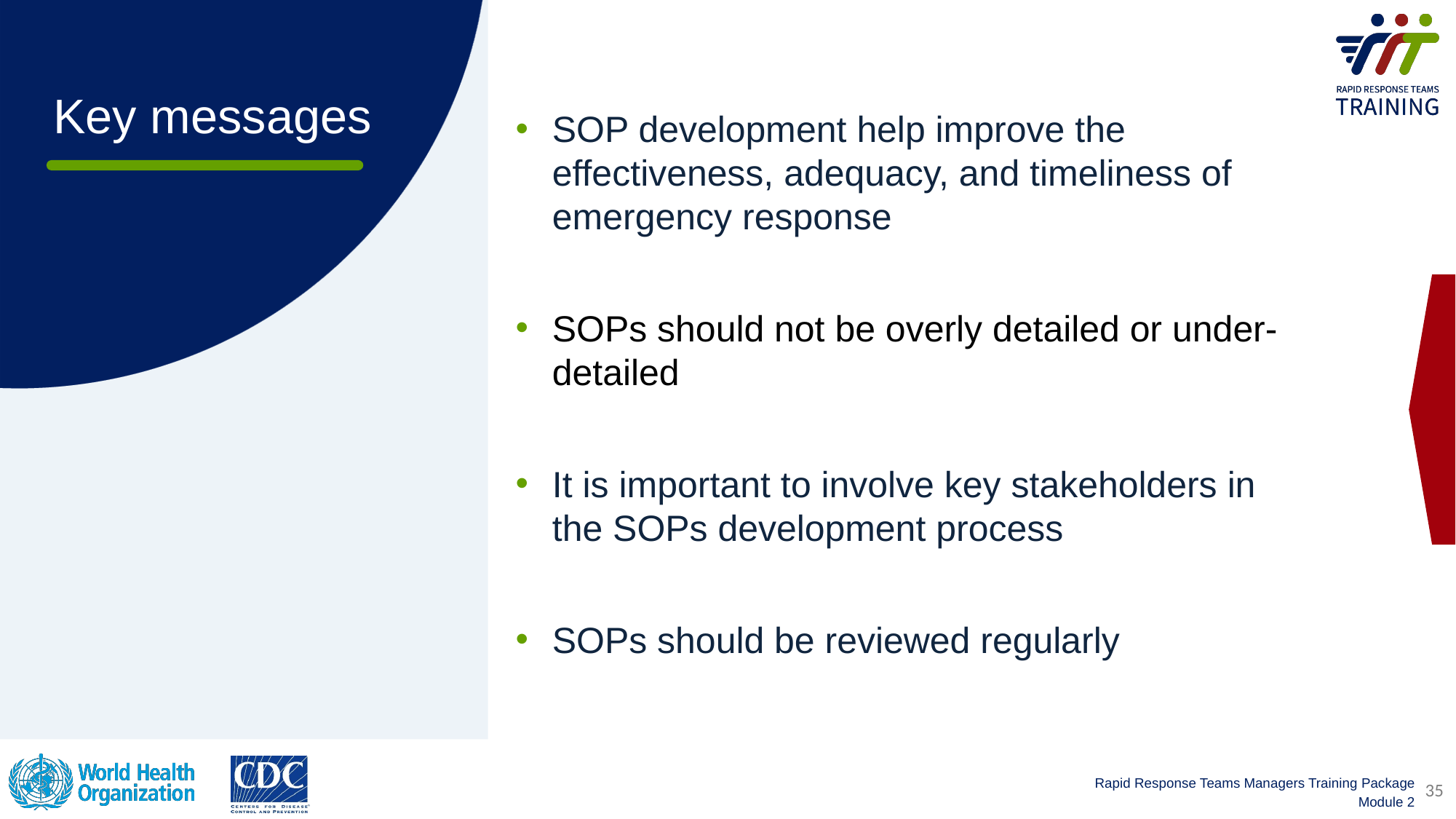

SOP development help improve the effectiveness, adequacy, and timeliness of emergency response

SOPs should not be overly detailed or under-detailed

It is important to involve key stakeholders in the SOPs development process

SOPs should be reviewed regularly

35